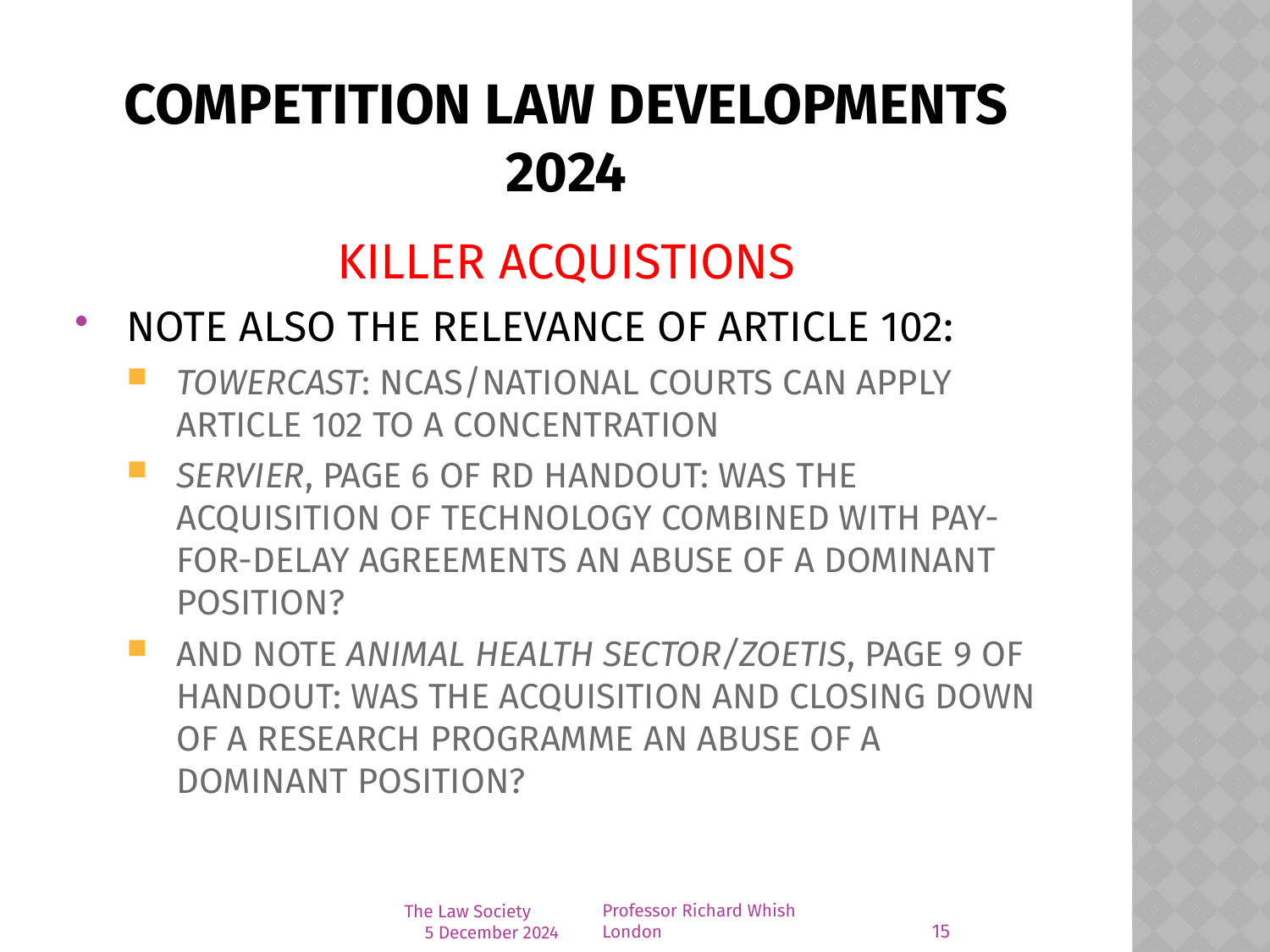

# Competition law developments 2024
KILLER ACQUISTIONS
NOTE ALSO THE RELEVANCE OF ARTICLE 102:
TOWERCAST: NCAS/NATIONAL COURTS CAN APPLY ARTICLE 102 TO A CONCENTRATION
SERVIER, PAGE 6 OF RD HANDOUT: WAS THE ACQUISITION OF TECHNOLOGY COMBINED WITH PAY-FOR-DELAY AGREEMENTS AN ABUSE OF A DOMINANT POSITION?
AND NOTE ANIMAL HEALTH SECTOR/ZOETIS, PAGE 9 OF HANDOUT: WAS THE ACQUISITION AND CLOSING DOWN OF A RESEARCH PROGRAMME AN ABUSE OF A DOMINANT POSITION?
15
The Law Society
5 December 2024
Professor Richard Whish London